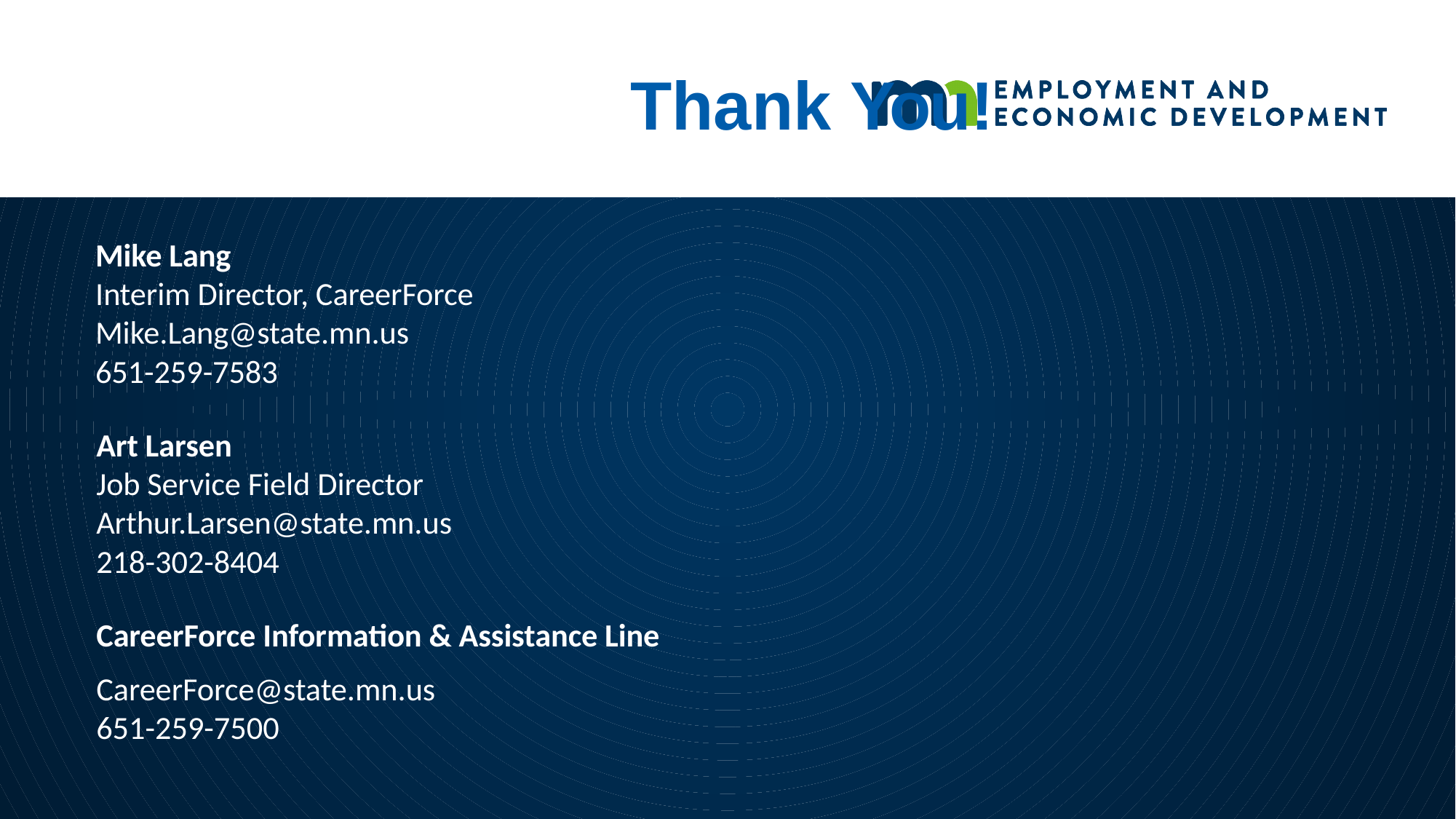

# Thank You!
Mike Lang
Interim Director, CareerForce
Mike.Lang@state.mn.us
651-259-7583

Art Larsen
Job Service Field Director
Arthur.Larsen@state.mn.us
218-302-8404

CareerForce Information & Assistance Line
CareerForce@state.mn.us
651-259-7500